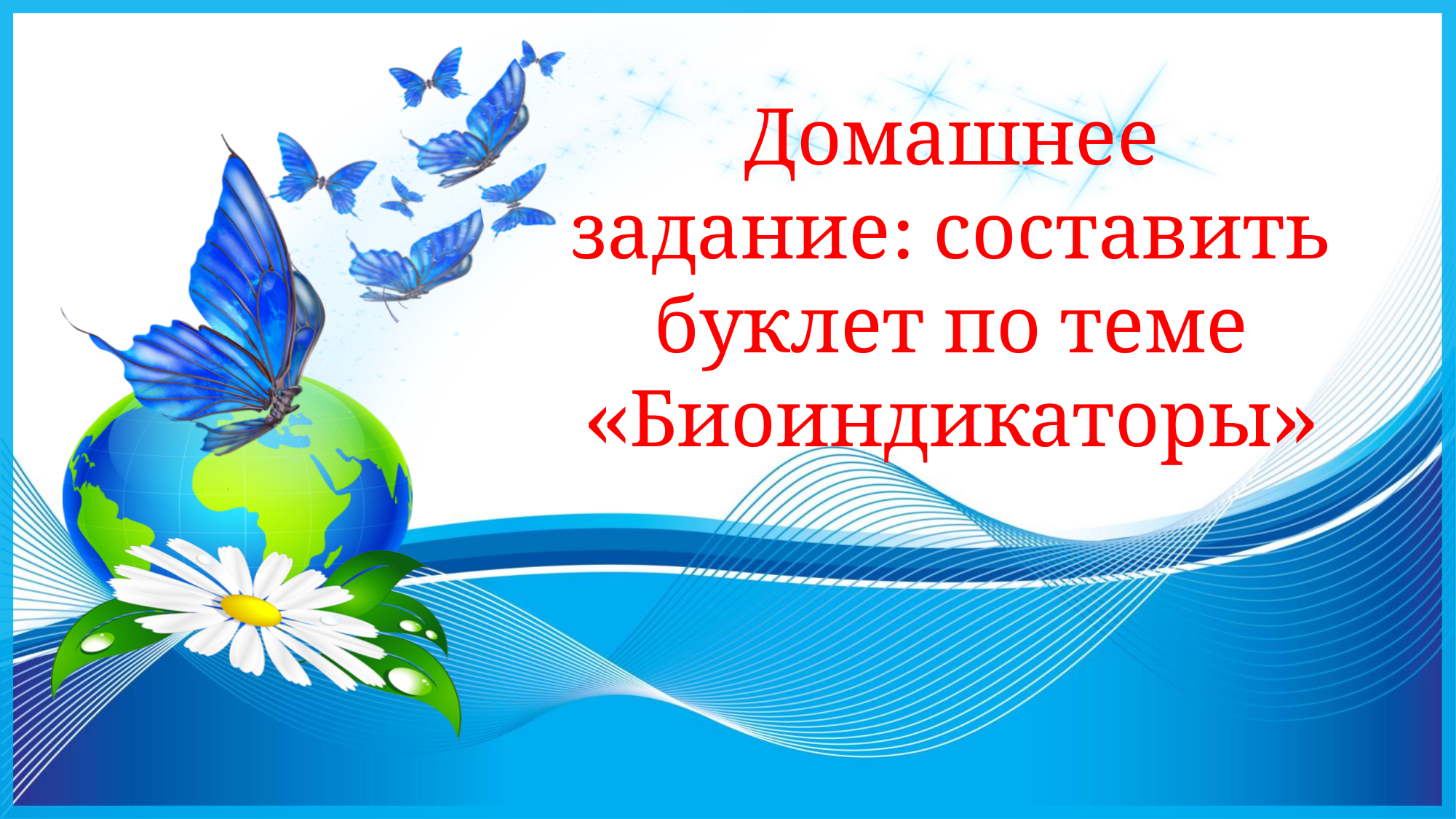

# Домашнее задание: составить буклет по теме «Биоиндикаторы»